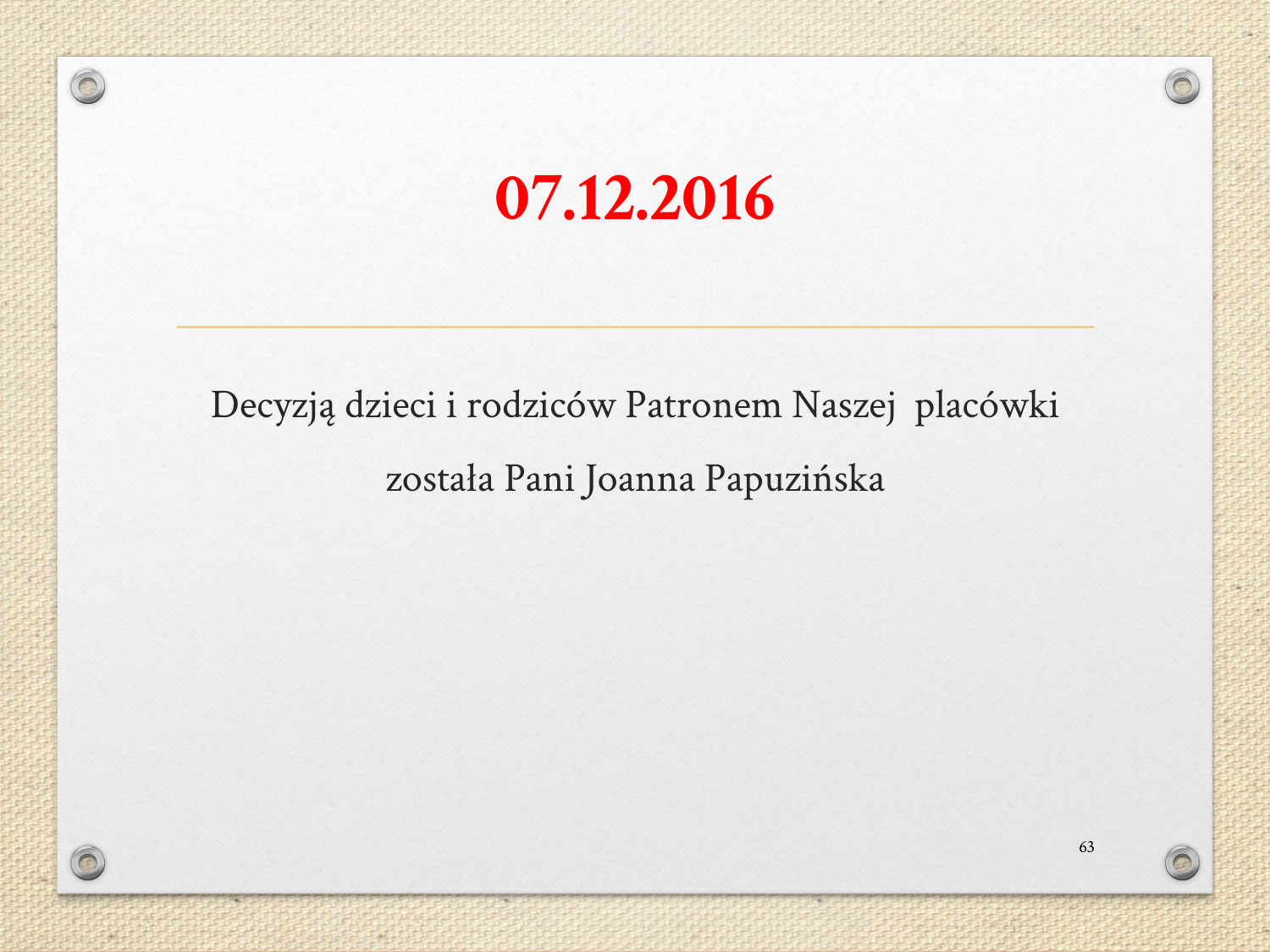

# 07.12.2016
Decyzją dzieci i rodziców Patronem Naszej  placówki została Pani Joanna Papuzińska
63